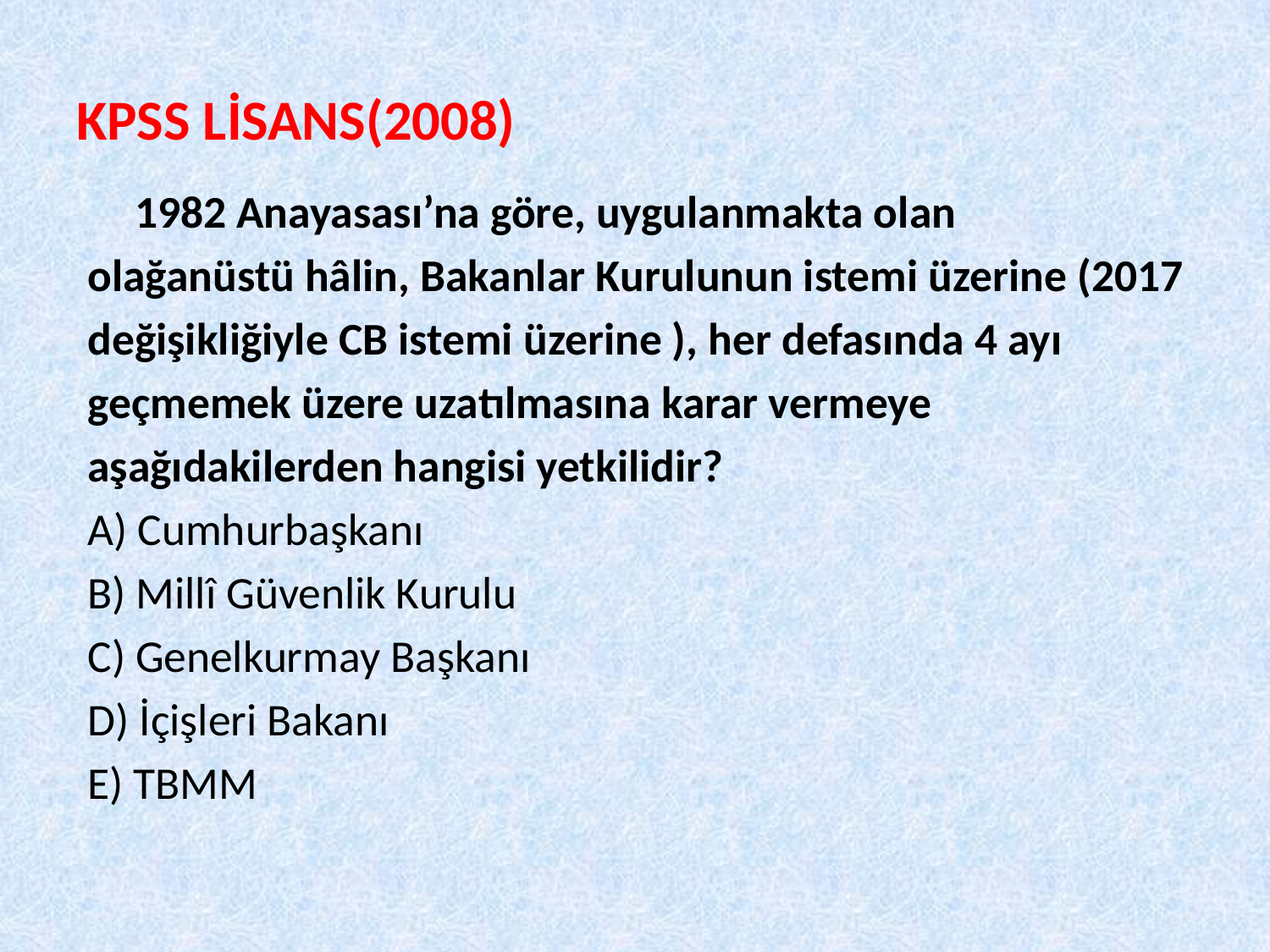

# KPSS LİSANS(2008)
	1982 Anayasası’na göre, uygulanmakta olan
olağanüstü hâlin, Bakanlar Kurulunun istemi üzerine (2017
değişikliğiyle CB istemi üzerine ), her defasında 4 ayı
geçmemek üzere uzatılmasına karar vermeye
aşağıdakilerden hangisi yetkilidir?
A) Cumhurbaşkanı
B) Millî Güvenlik Kurulu
C) Genelkurmay Başkanı
D) İçişleri Bakanı
E) TBMM